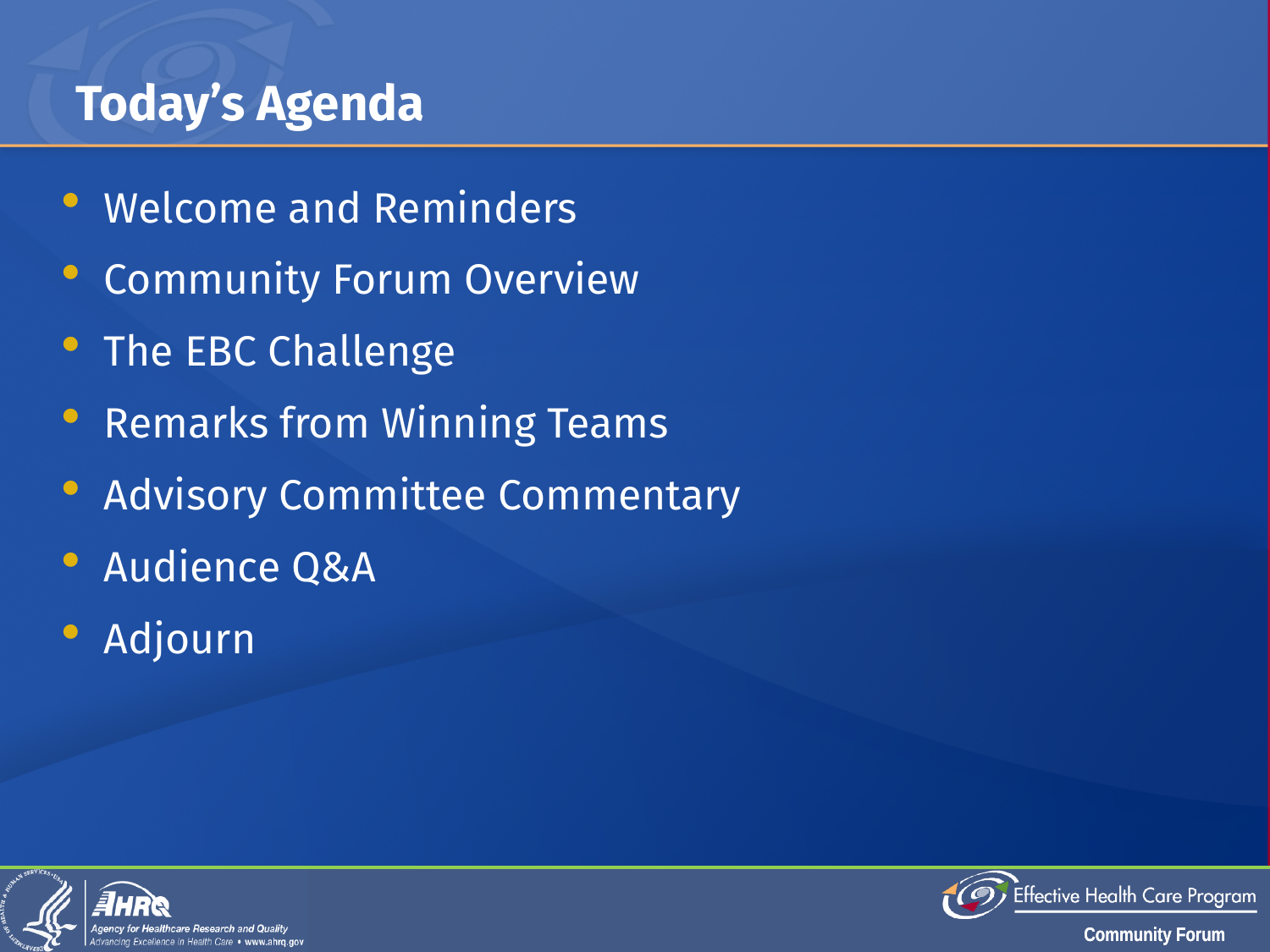

# Today’s Agenda
Welcome and Reminders
Community Forum Overview
The EBC Challenge
Remarks from Winning Teams
Advisory Committee Commentary
Audience Q&A
Adjourn